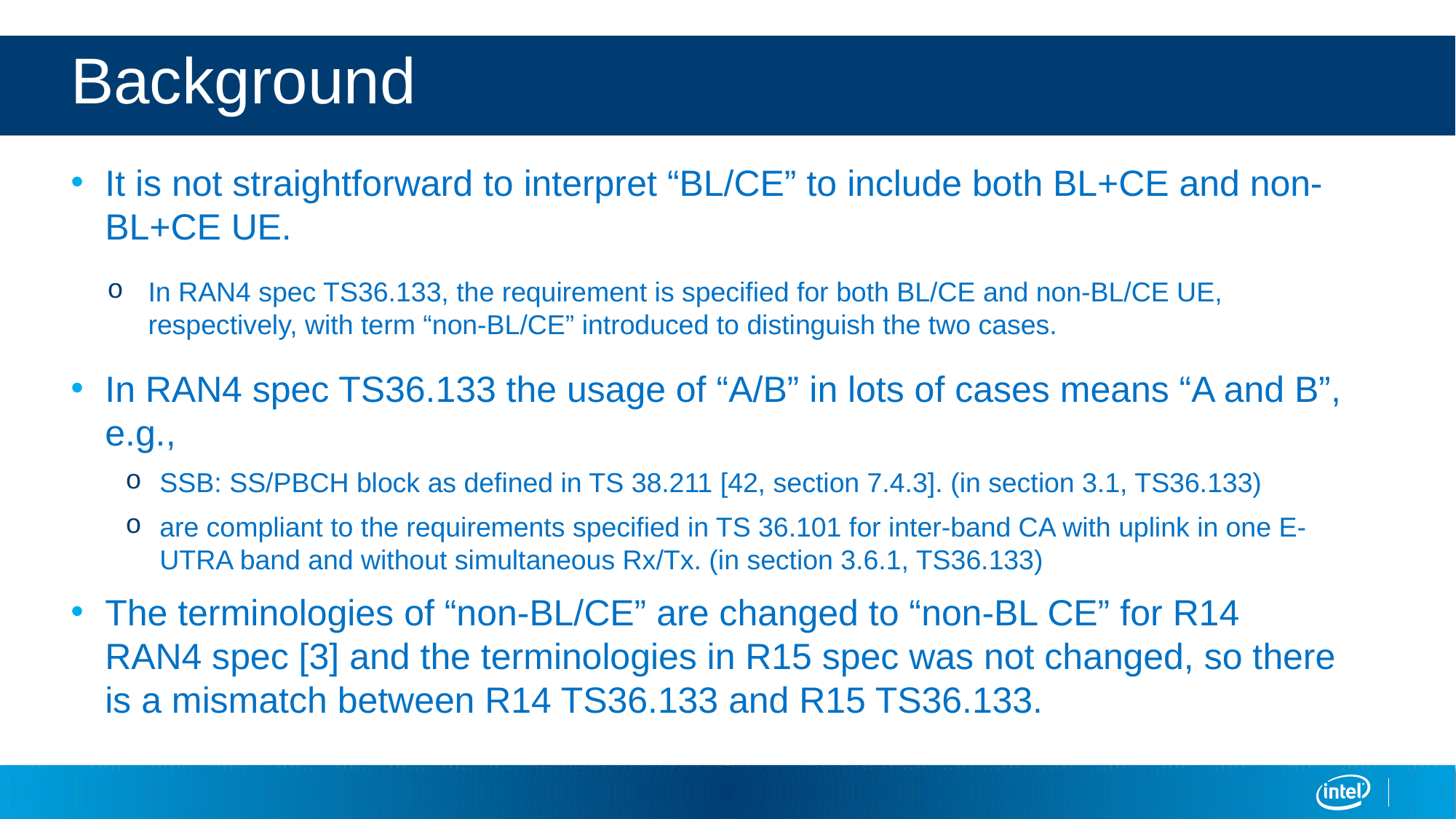

# Background
It is not straightforward to interpret “BL/CE” to include both BL+CE and non-BL+CE UE.
In RAN4 spec TS36.133, the requirement is specified for both BL/CE and non-BL/CE UE, respectively, with term “non-BL/CE” introduced to distinguish the two cases.
In RAN4 spec TS36.133 the usage of “A/B” in lots of cases means “A and B”, e.g.,
SSB: SS/PBCH block as defined in TS 38.211 [42, section 7.4.3]. (in section 3.1, TS36.133)
are compliant to the requirements specified in TS 36.101 for inter-band CA with uplink in one E-UTRA band and without simultaneous Rx/Tx. (in section 3.6.1, TS36.133)
The terminologies of “non-BL/CE” are changed to “non-BL CE” for R14 RAN4 spec [3] and the terminologies in R15 spec was not changed, so there is a mismatch between R14 TS36.133 and R15 TS36.133.